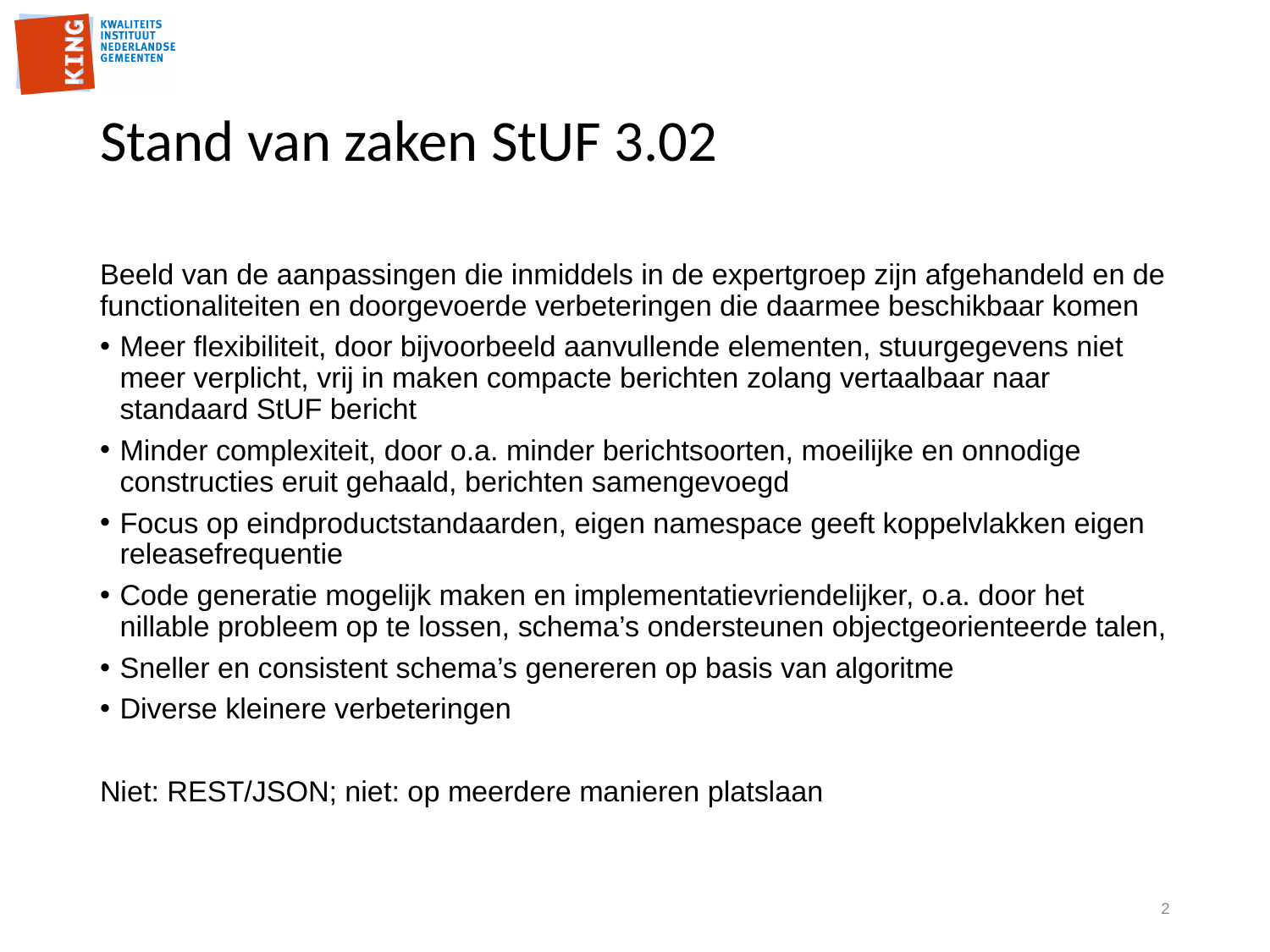

# Stand van zaken StUF 3.02
Beeld van de aanpassingen die inmiddels in de expertgroep zijn afgehandeld en de functionaliteiten en doorgevoerde verbeteringen die daarmee beschikbaar komen
Meer flexibiliteit, door bijvoorbeeld aanvullende elementen, stuurgegevens niet meer verplicht, vrij in maken compacte berichten zolang vertaalbaar naar standaard StUF bericht
Minder complexiteit, door o.a. minder berichtsoorten, moeilijke en onnodige constructies eruit gehaald, berichten samengevoegd
Focus op eindproductstandaarden, eigen namespace geeft koppelvlakken eigen releasefrequentie
Code generatie mogelijk maken en implementatievriendelijker, o.a. door het nillable probleem op te lossen, schema’s ondersteunen objectgeorienteerde talen,
Sneller en consistent schema’s genereren op basis van algoritme
Diverse kleinere verbeteringen

Niet: REST/JSON; niet: op meerdere manieren platslaan
2